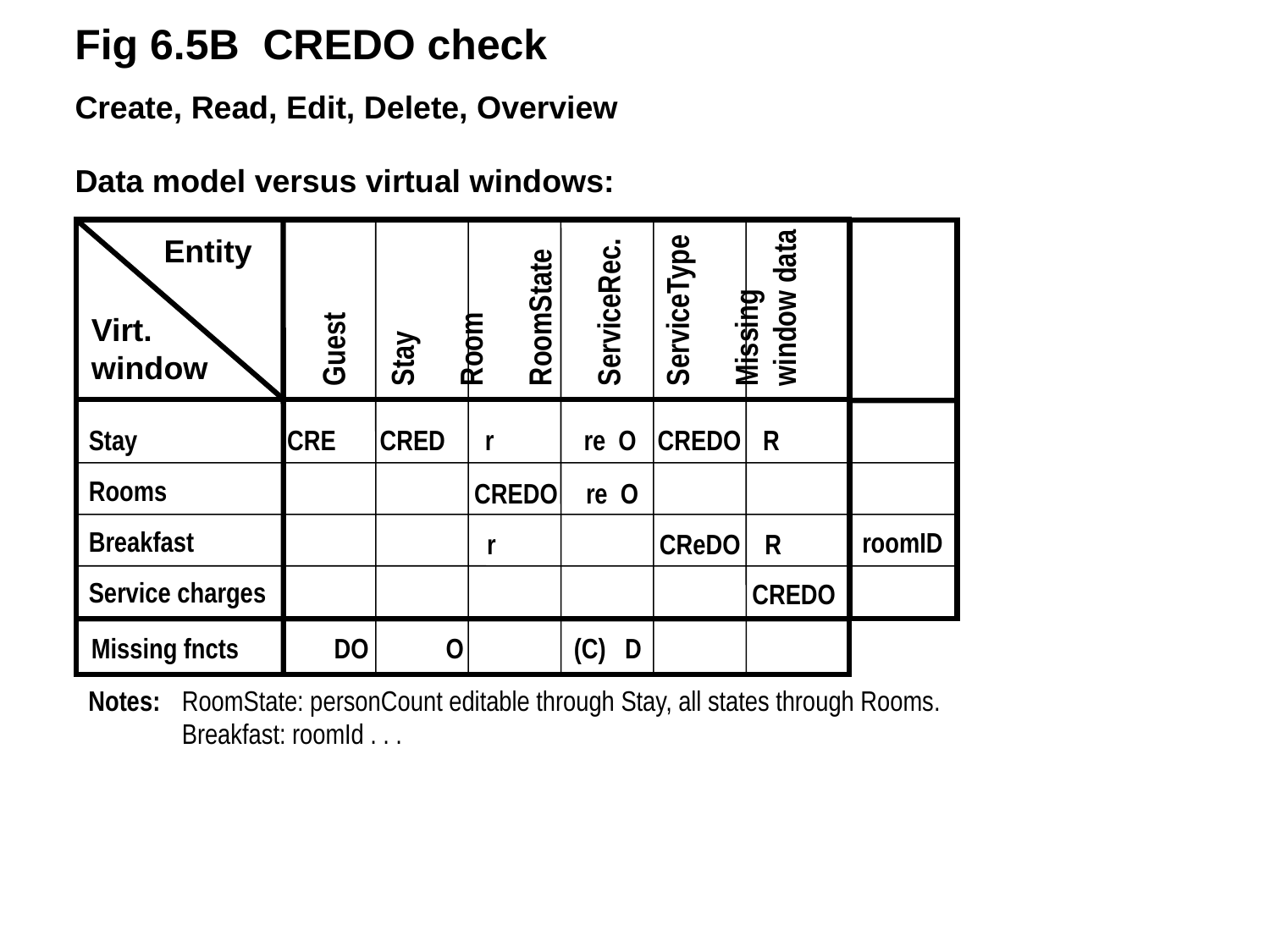

Guest
Stay
Room
RoomState
ServiceRec.
ServiceType
Missing
window data
Fig 6.5B  CREDO check
Create, Read, Edit, Delete, Overview
Data model versus virtual windows:

Entity
Virt.
window
Stay	CRE  	CRED	  r  	   re  O	CREDO	  R
Rooms
Breakfast
Service charges

	  	 	CREDO	   re  O
			  r		CReDO	  R
						CREDO

roomID

Missing fncts	       DO	          O		 (C)   D

Notes: 	RoomState: personCount editable through Stay, all states through Rooms.
	Breakfast: roomId . . .